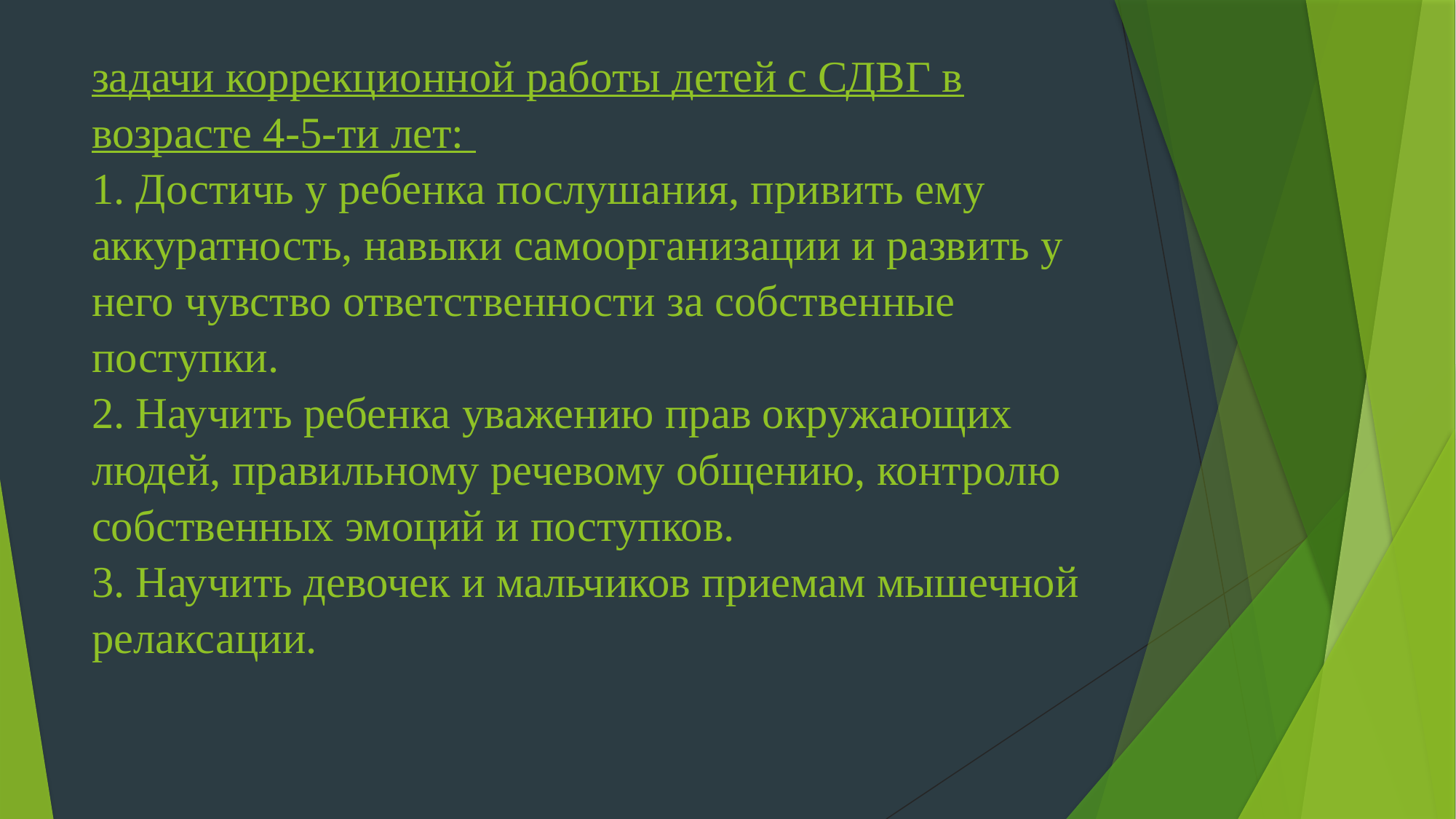

# задачи коррекционной работы детей с СДВГ в возрасте 4-5-ти лет: 1. Достичь у ребенка послушания, привить ему аккуратность, навыки самоорганизации и развить у него чувство ответственности за собственные поступки. 2. Научить ребенка уважению прав окружающих людей, правильному речевому общению, контролю собственных эмоций и поступков. 3. Научить девочек и мальчиков приемам мышечной релаксации.